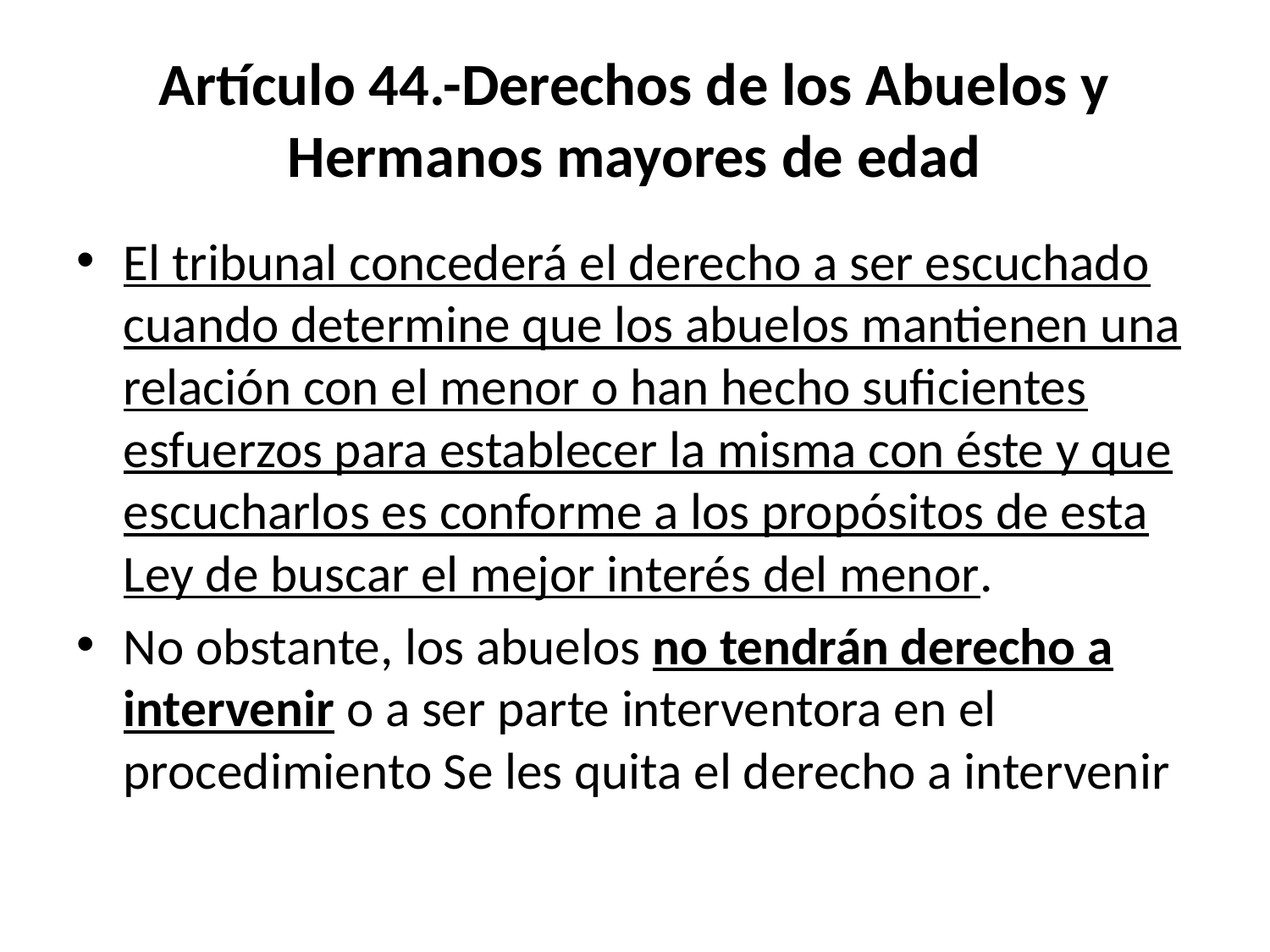

# Artículo 44.-Derechos de los Abuelos y Hermanos mayores de edad
El tribunal concederá el derecho a ser escuchado cuando determine que los abuelos mantienen una relación con el menor o han hecho suficientes esfuerzos para establecer la misma con éste y que escucharlos es conforme a los propósitos de esta Ley de buscar el mejor interés del menor.
No obstante, los abuelos no tendrán derecho a intervenir o a ser parte interventora en el procedimiento Se les quita el derecho a intervenir